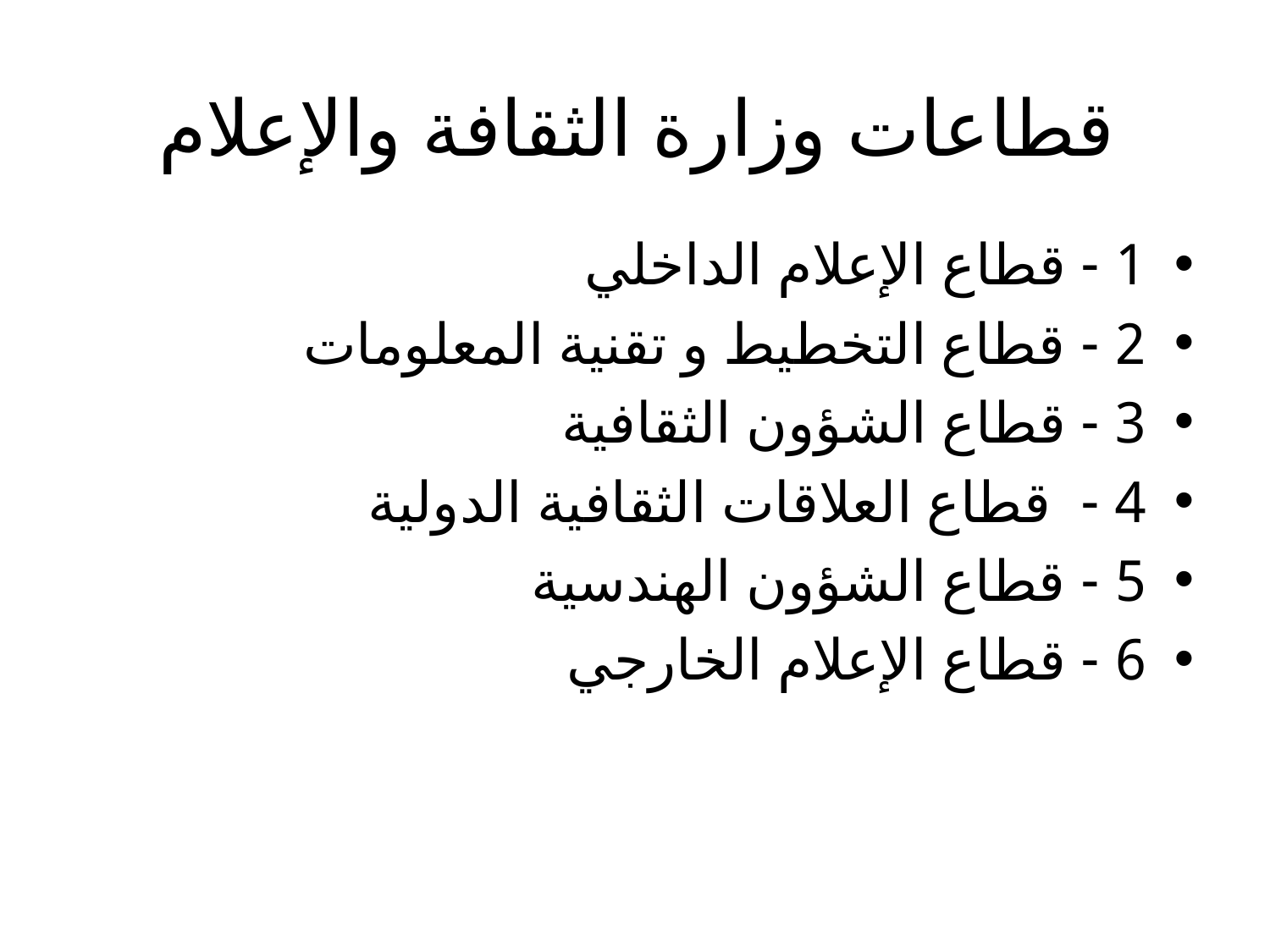

# قطاعات وزارة الثقافة والإعلام
1 - قطاع الإعلام الداخلي
2 - قطاع التخطيط و تقنية المعلومات
3 - قطاع الشؤون الثقافية
4 -  قطاع العلاقات الثقافية الدولية
5 - قطاع الشؤون الهندسية
6 - قطاع الإعلام الخارجي